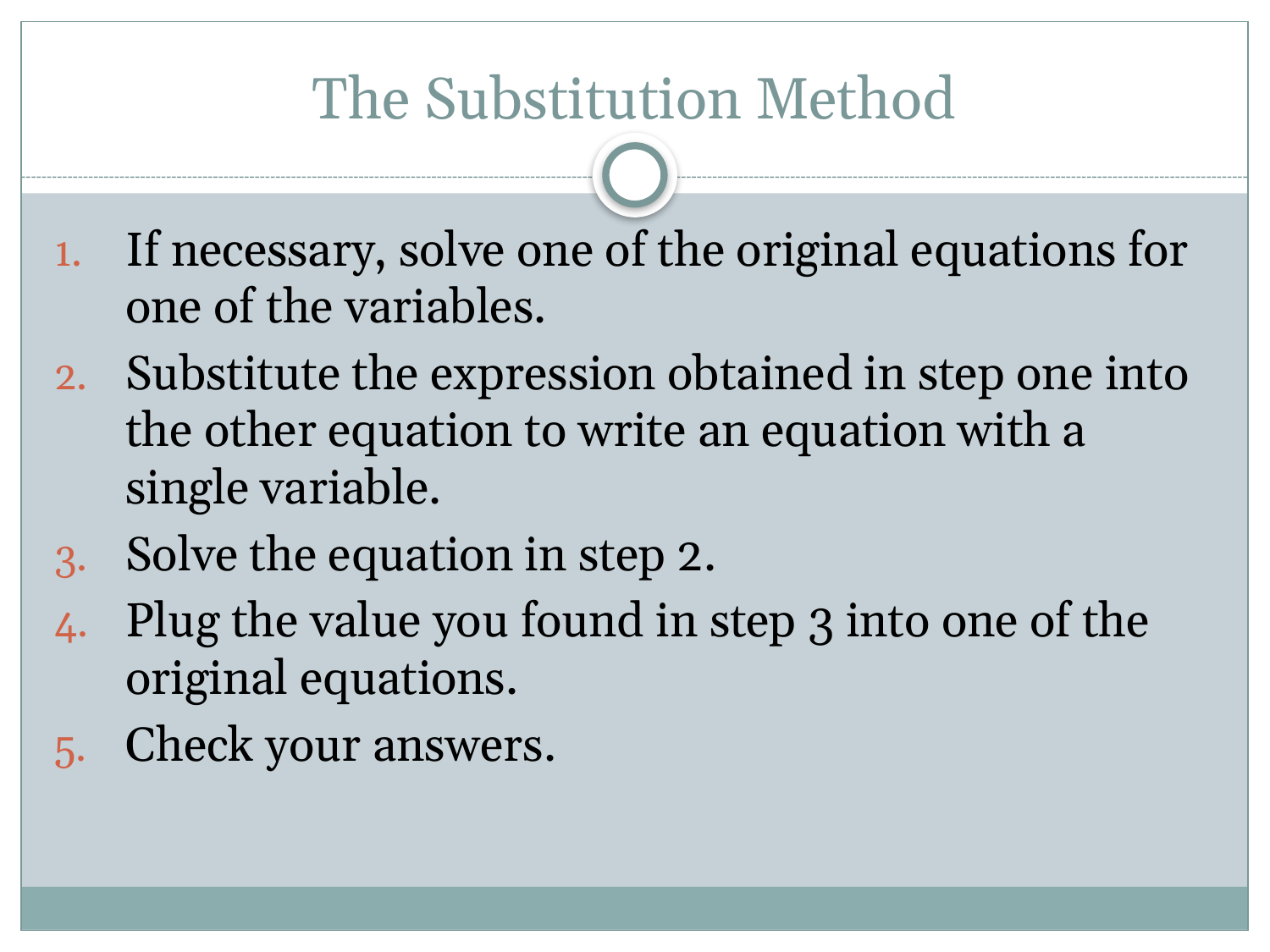

# The Substitution Method
If necessary, solve one of the original equations for one of the variables.
Substitute the expression obtained in step one into the other equation to write an equation with a single variable.
Solve the equation in step 2.
Plug the value you found in step 3 into one of the original equations.
Check your answers.